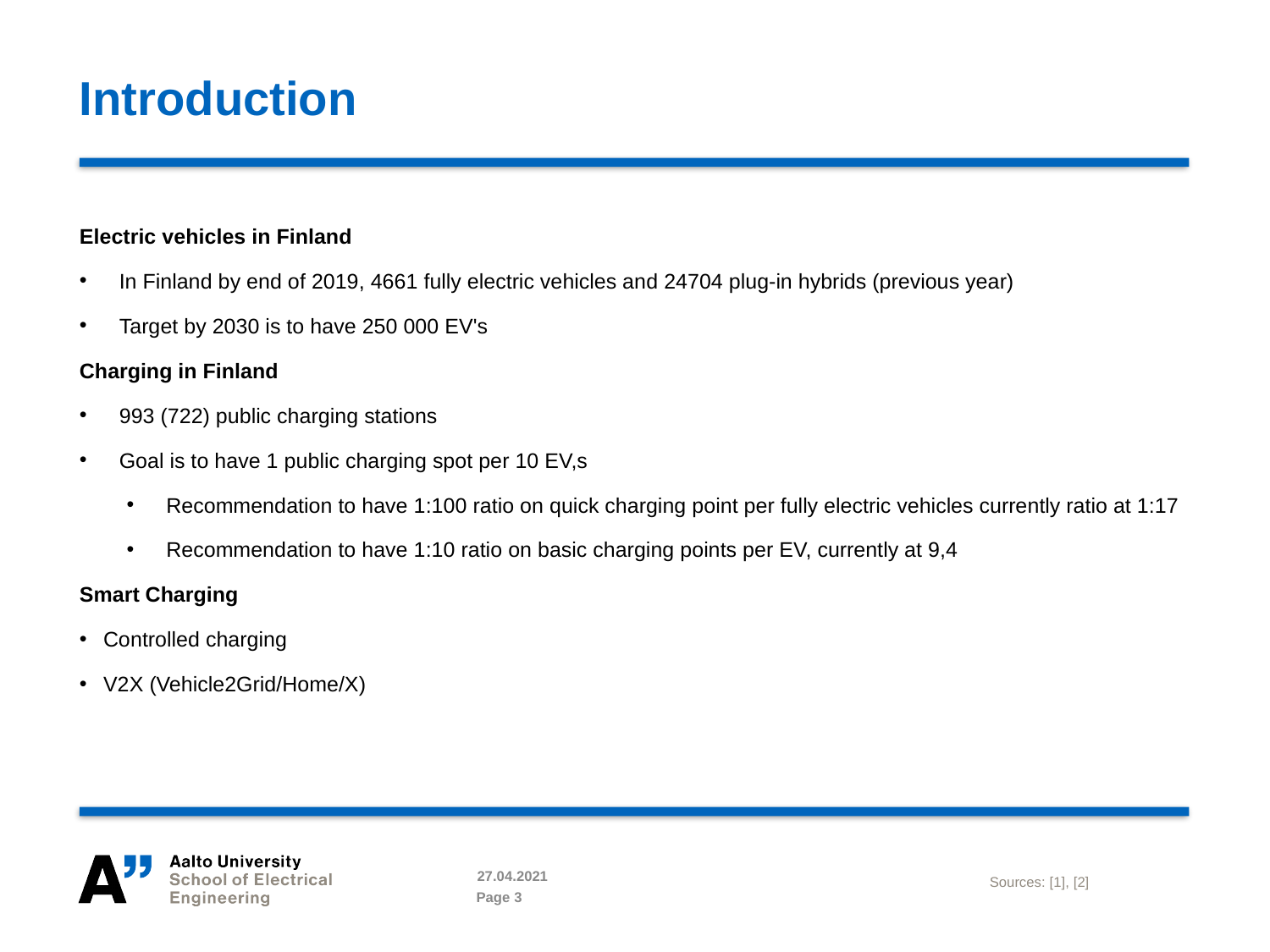

# Introduction
Electric vehicles in Finland
In Finland by end of 2019, 4661 fully electric vehicles and 24704 plug-in hybrids (previous year)
Target by 2030 is to have 250 000 EV's
Charging in Finland
993 (722) public charging stations
Goal is to have 1 public charging spot per 10 EV,s
Recommendation to have 1:100 ratio on quick charging point per fully electric vehicles currently ratio at 1:17
Recommendation to have 1:10 ratio on basic charging points per EV, currently at 9,4
Smart Charging
Controlled charging
V2X (Vehicle2Grid/Home/X)

27.04.2021
Sources: [1], [2]
Page 3